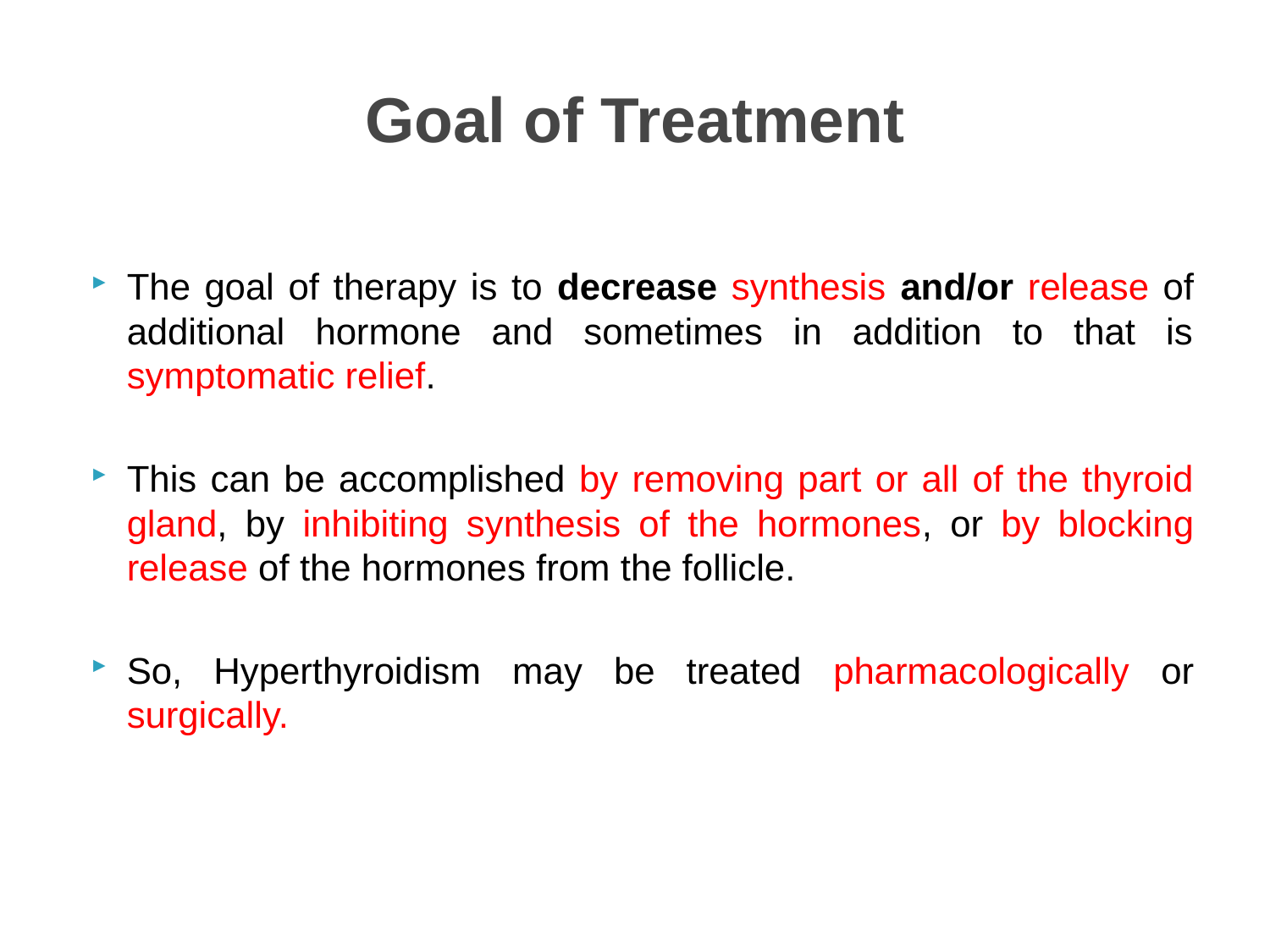

# Goal of Treatment

The goal of therapy is to decrease synthesis and/or release of additional hormone and sometimes in addition to that is symptomatic relief.

This can be accomplished by removing part or all of the thyroid gland, by inhibiting synthesis of the hormones, or by blocking release of the hormones from the follicle.

So, Hyperthyroidism may be treated pharmacologically or surgically.